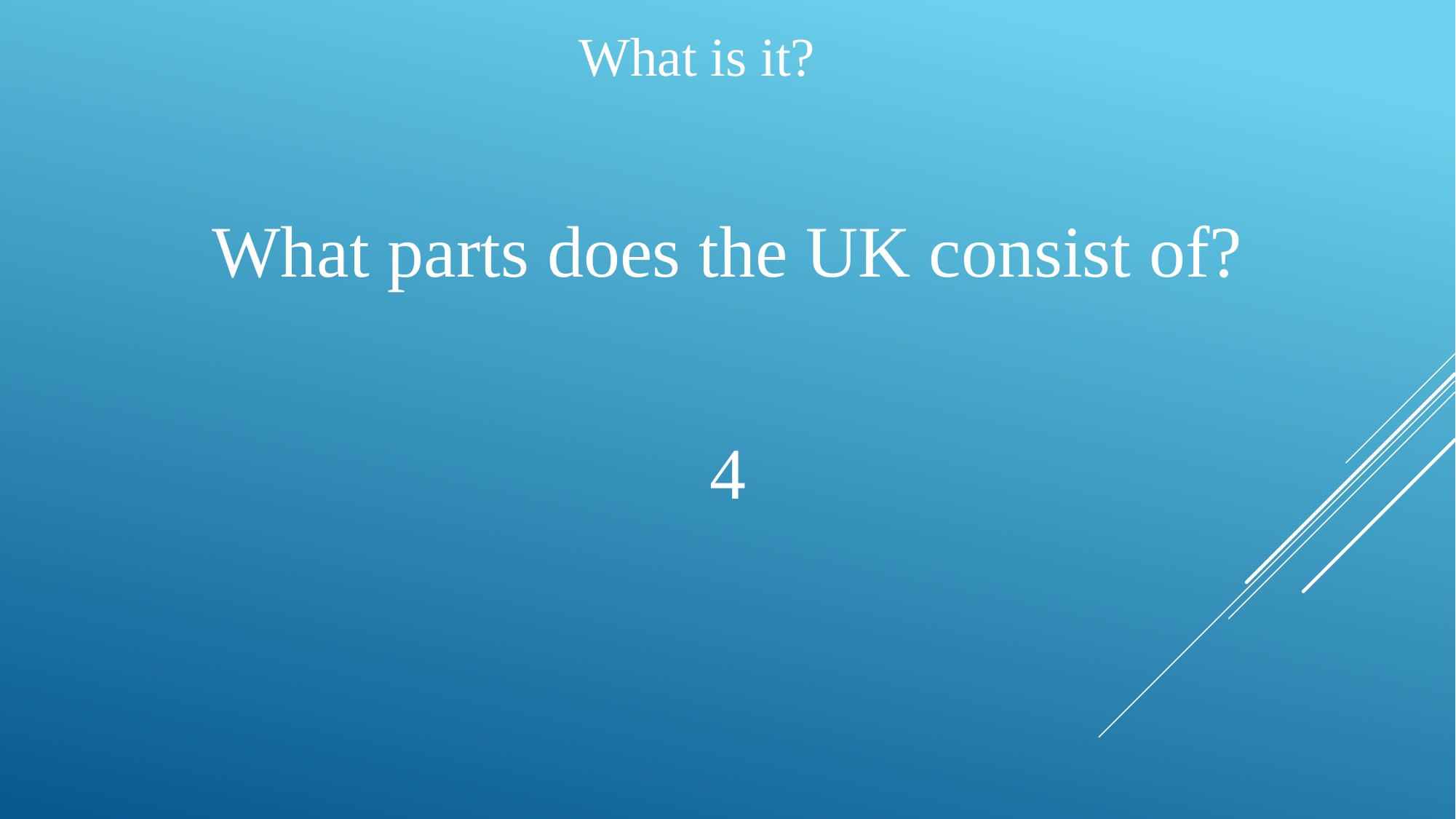

What is it?
What parts does the UK consist of?

4